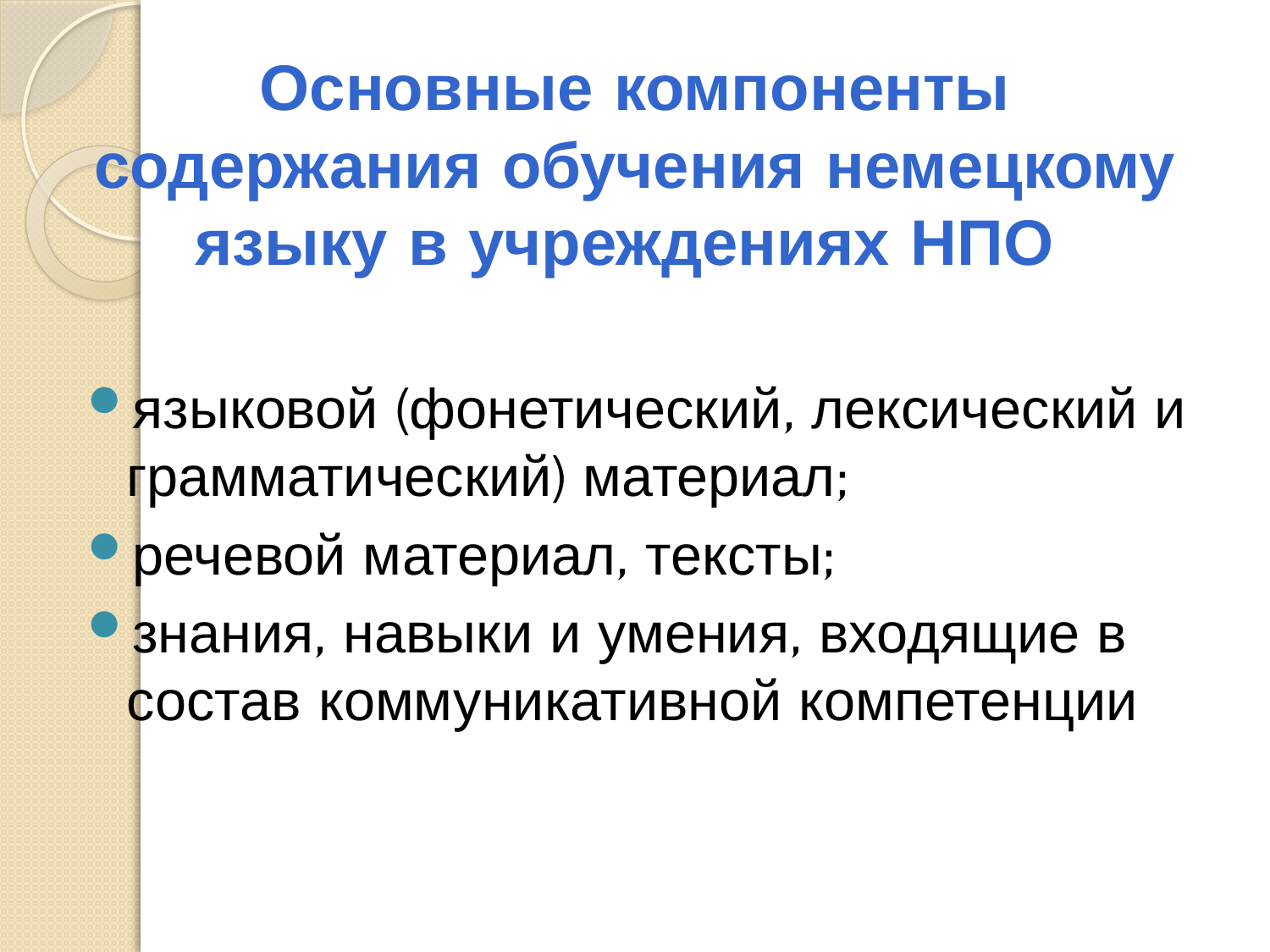

# Основные компоненты содержания обучения немецкому языку в учреждениях НПО
языковой (фонетический, лексический и грамматический) материал;
речевой материал, тексты;
знания, навыки и умения, входящие в состав коммуникативной компетенции